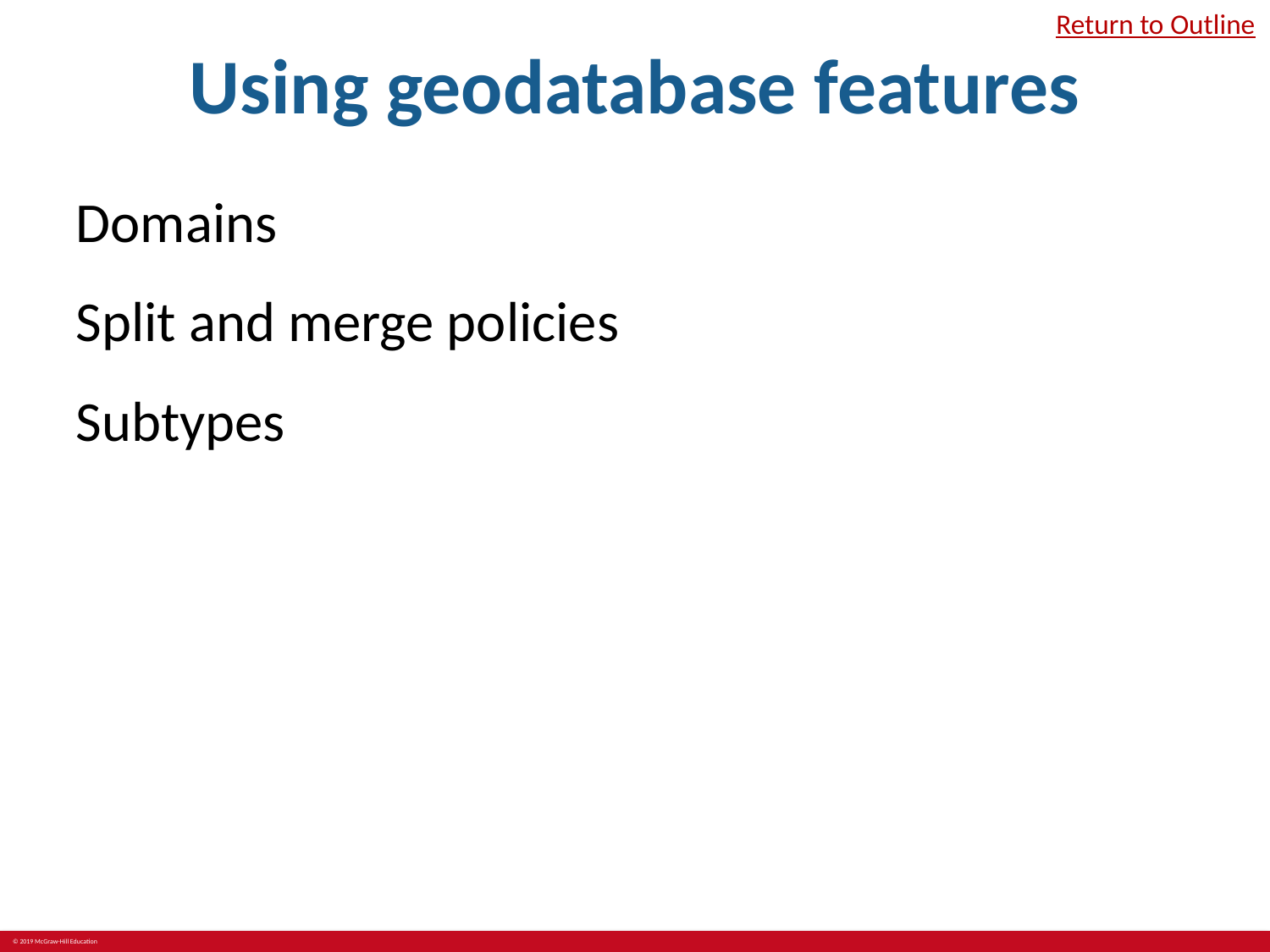

# Using geodatabase features
Return to Outline
Domains
Split and merge policies
Subtypes